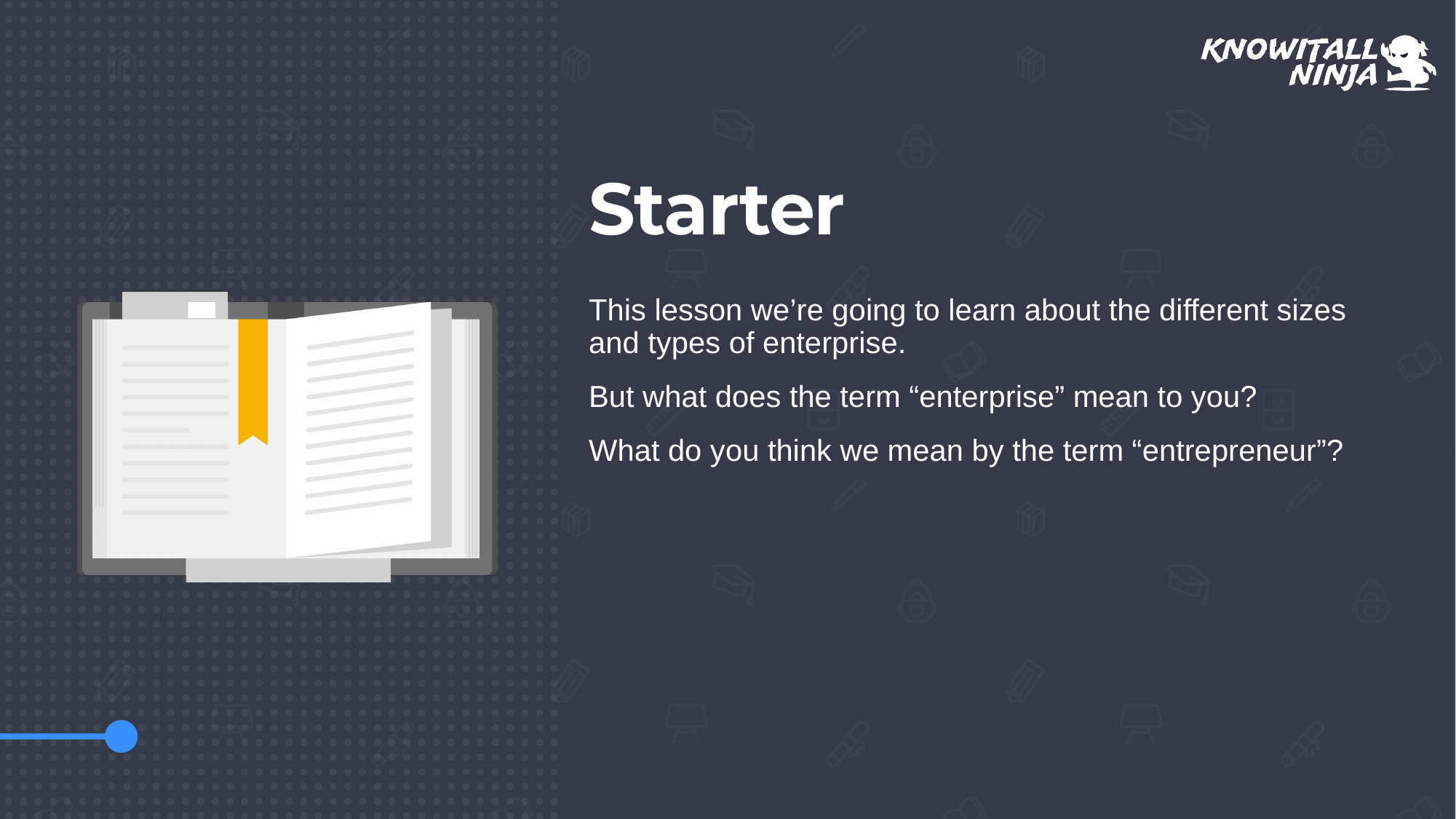

# Starter
This lesson we’re going to learn about the different sizes and types of enterprise.
But what does the term “enterprise” mean to you?
What do you think we mean by the term “entrepreneur”?